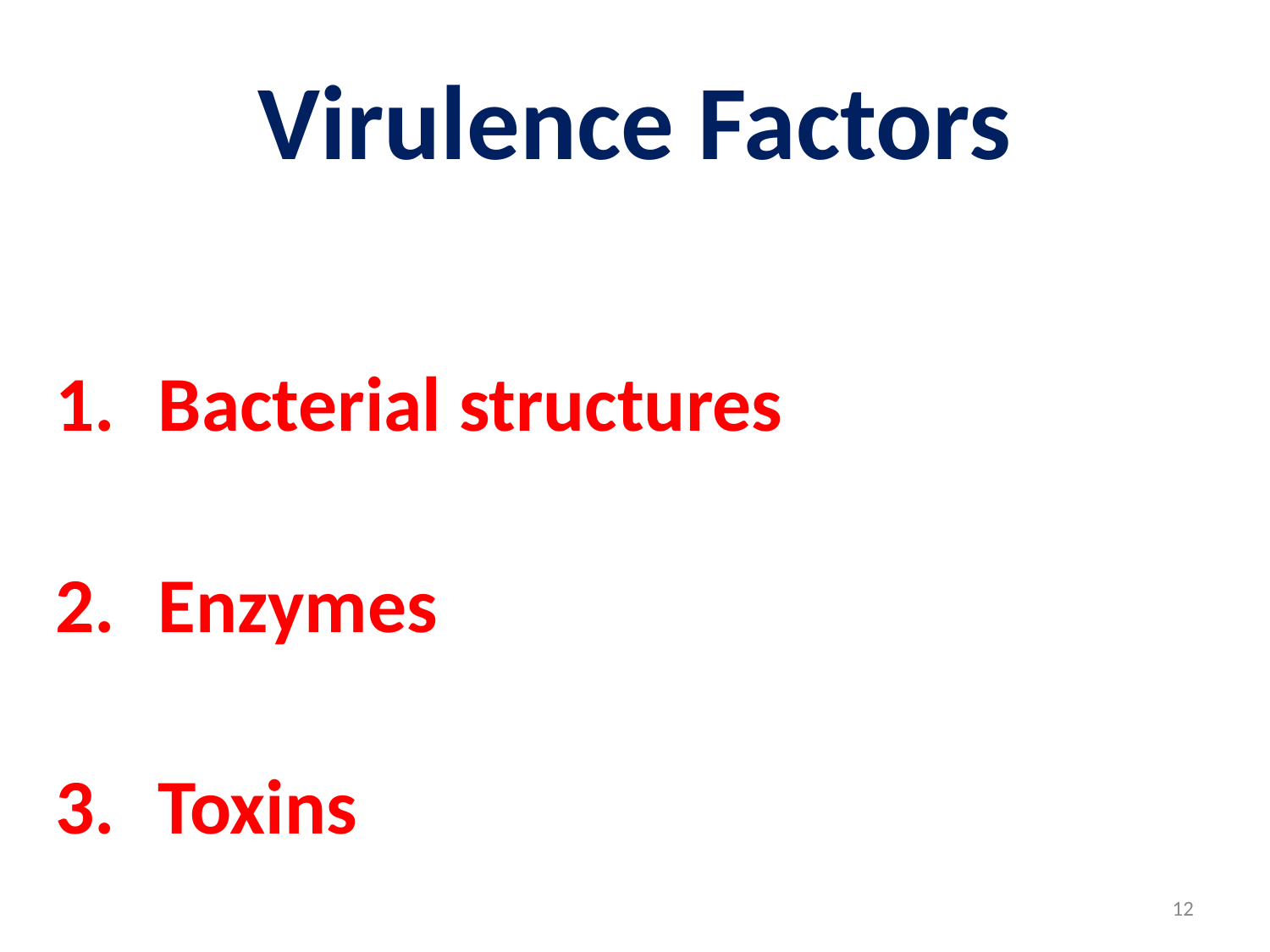

# Virulence Factors
Bacterial structures
Enzymes
Toxins

12